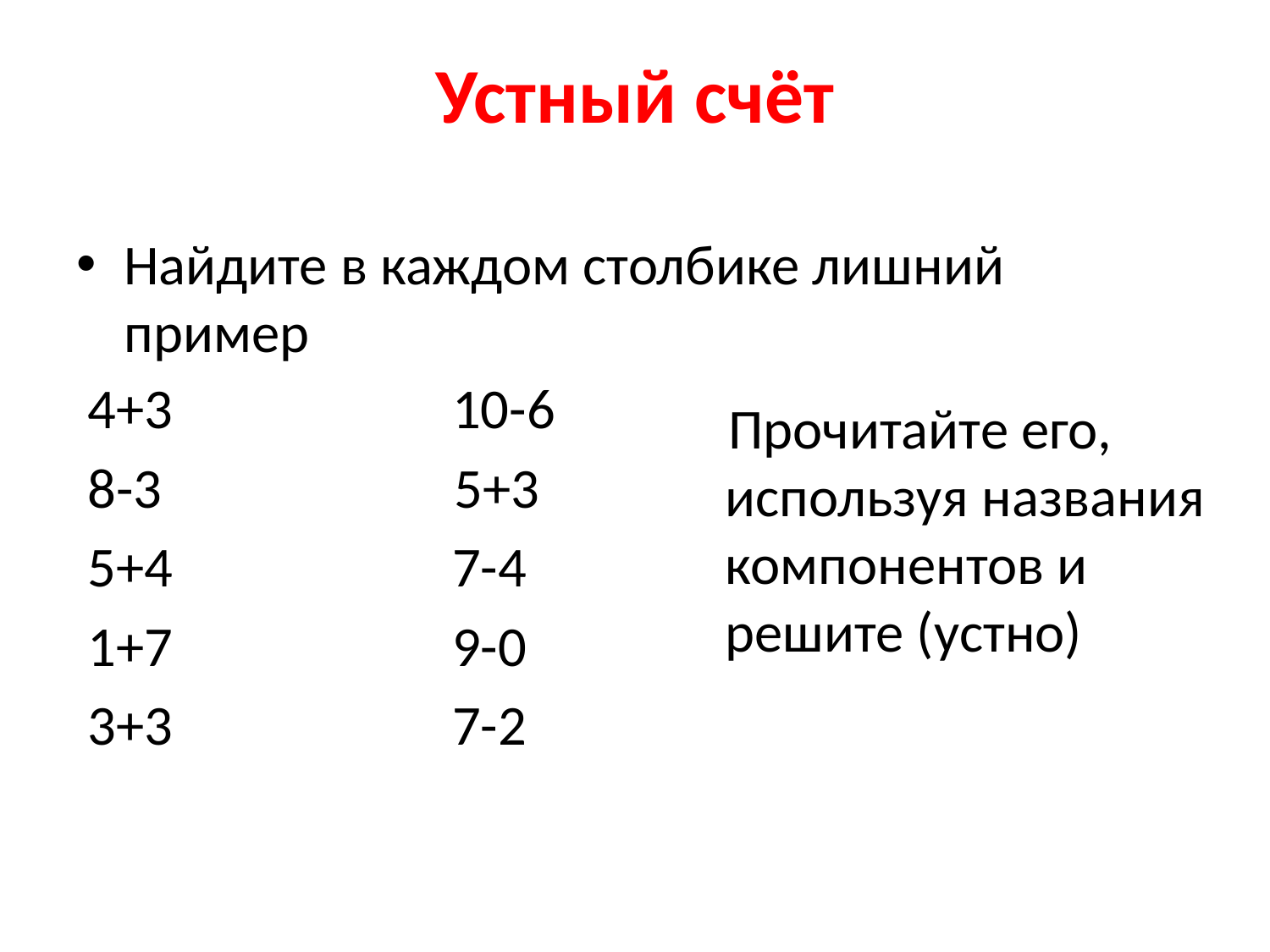

# Устный счёт
Найдите в каждом столбике лишний пример

4+3                      10-6
8-3                       5+3
5+4                      7-4
1+7                      9-0
3+3                      7-2
    Прочитайте его, используя названия компонентов и решите (устно)